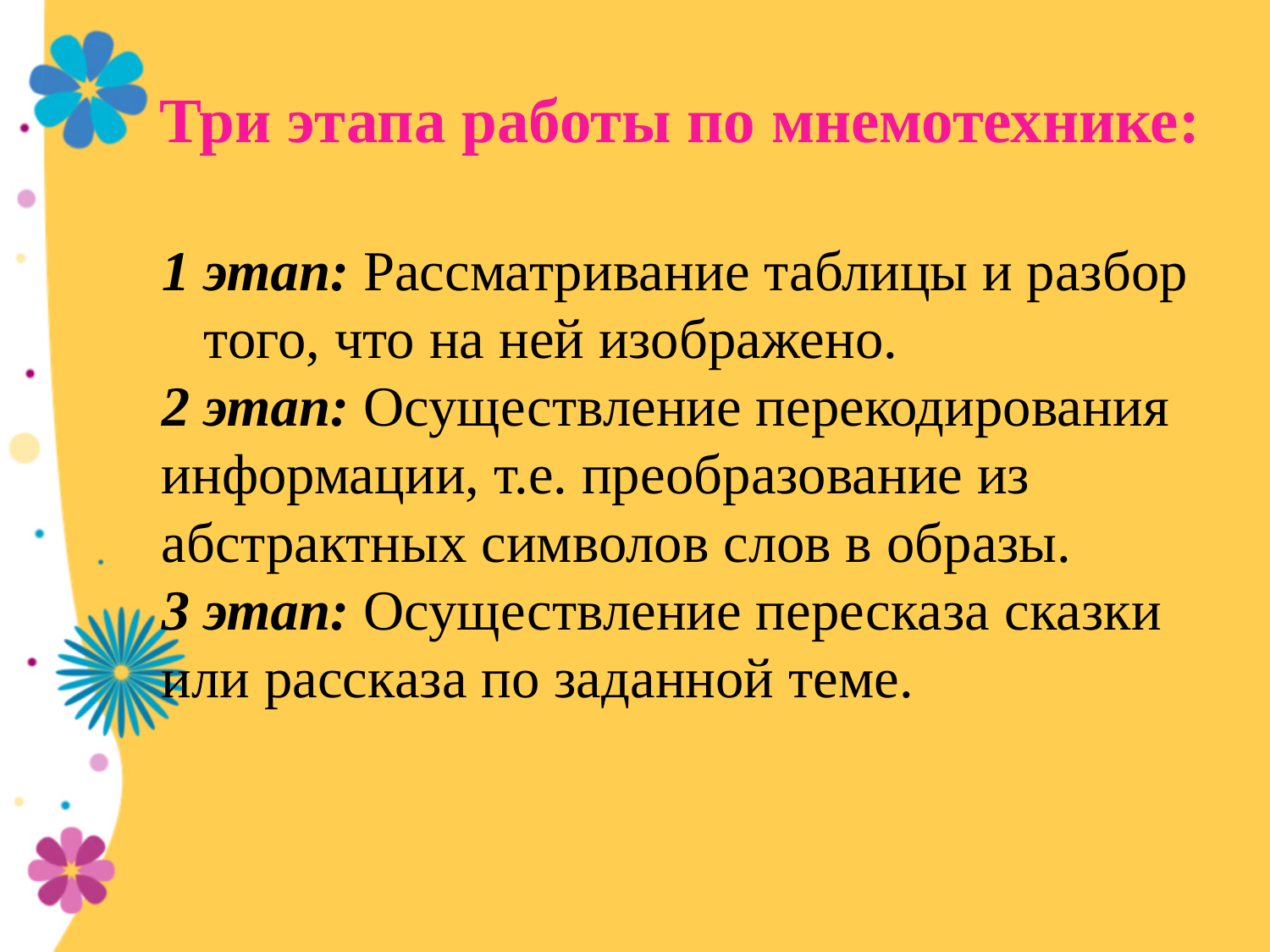

# Три этапа работы по мнемотехнике:
1 этап: Рассматривание таблицы и разбор      того, что на ней изображено.
2 этап: Осуществление перекодирования информации, т.е. преобразование из абстрактных символов слов в образы.
3 этап: Осуществление пересказа сказки или рассказа по заданной теме.